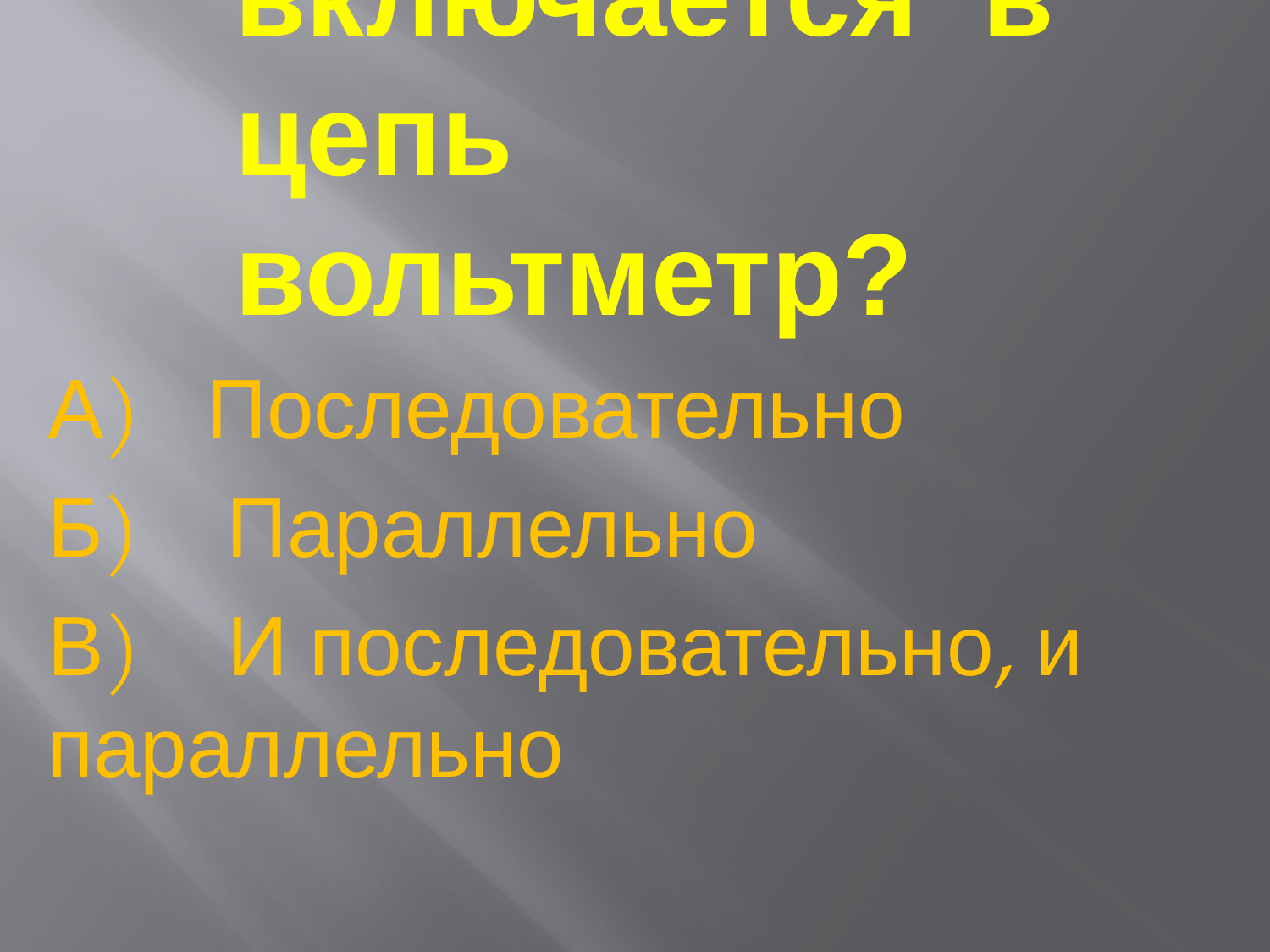

# 3.Как   включается  в  цепь вольтметр?
А)   Последовательно
Б)    Параллельно
В)    И последовательно, и параллельно